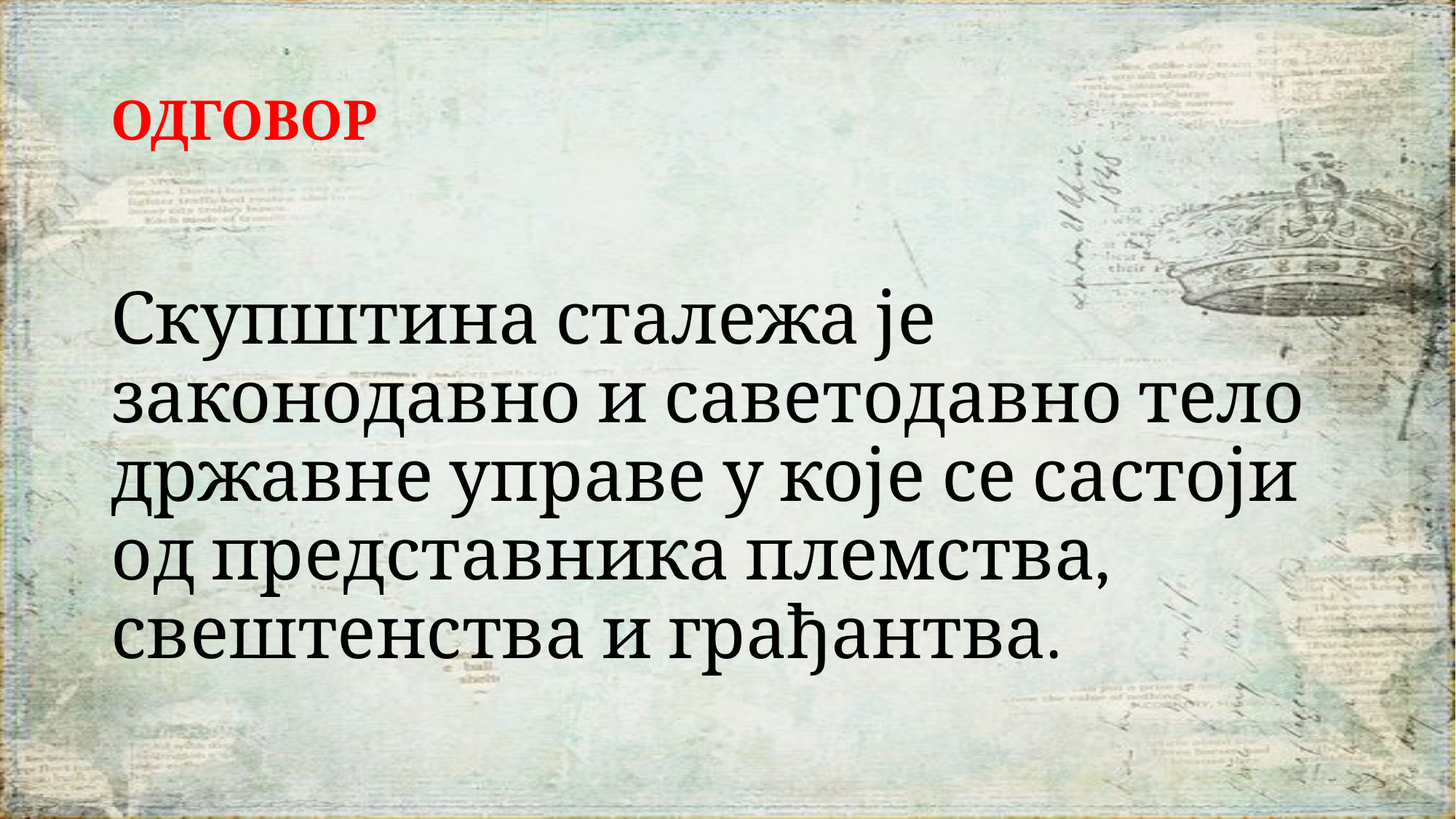

# ОДГОВОР
Скупштина сталежа је законодавно и саветодавно тело државне управе у које се састоји од представника племства, свештенства и грађантва.